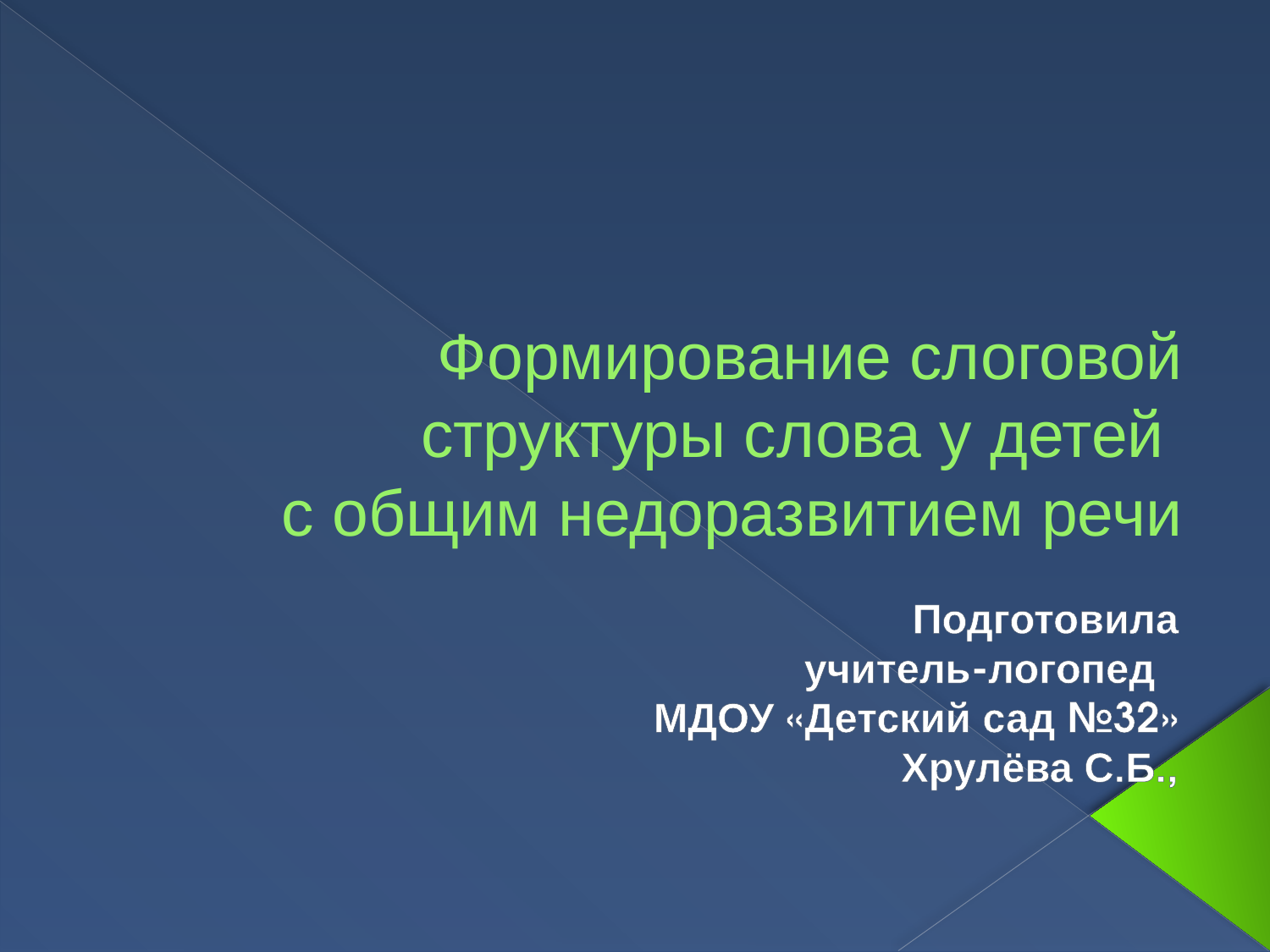

# Формирование слоговой структуры слова у детей с общим недоразвитием речи
Подготовила
учитель-логопед
МДОУ «Детский сад №32»
Хрулёва С.Б.,